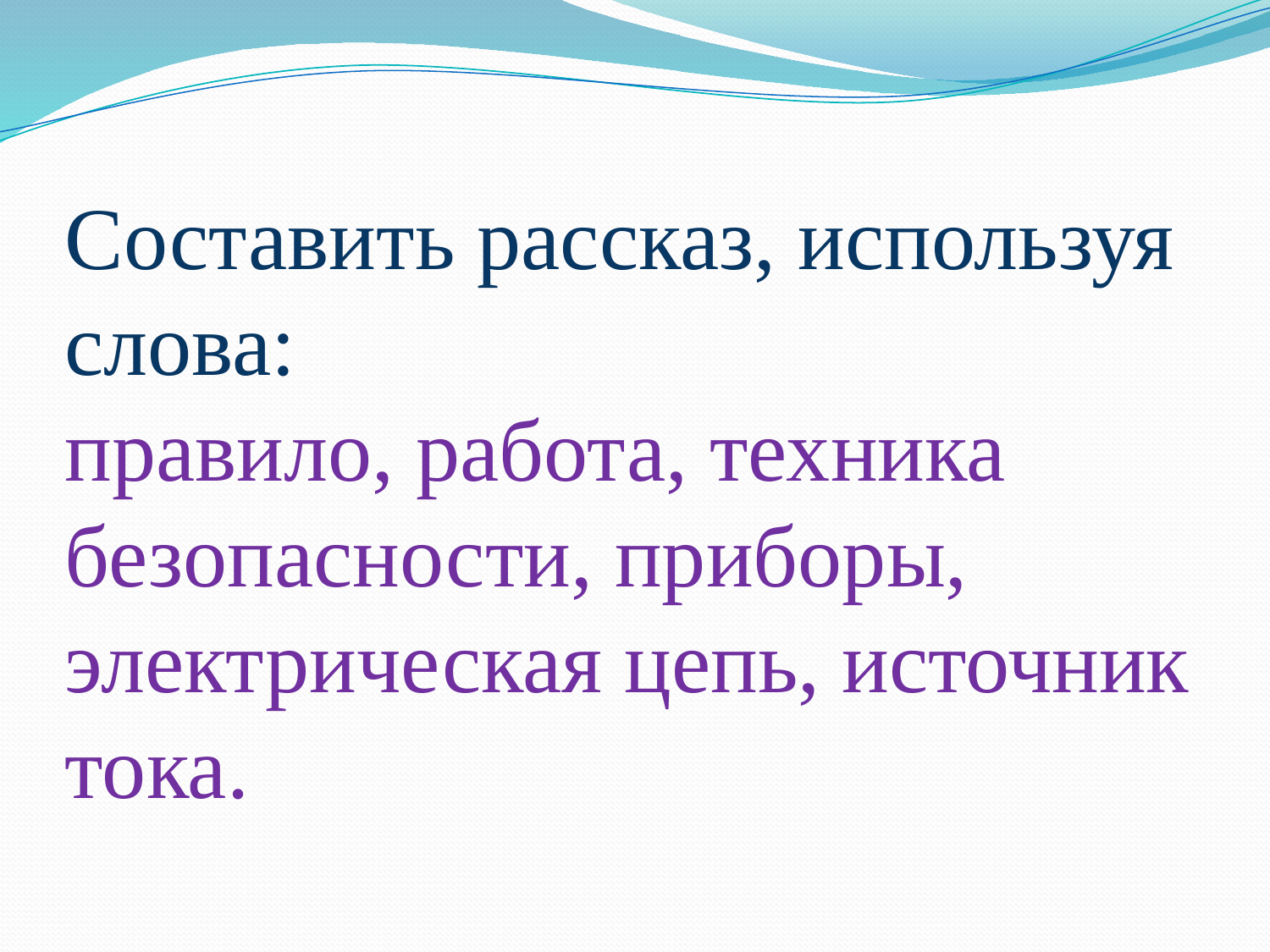

# Составить рассказ, используя слова: правило, работа, техника безопасности, приборы, электрическая цепь, источник тока.